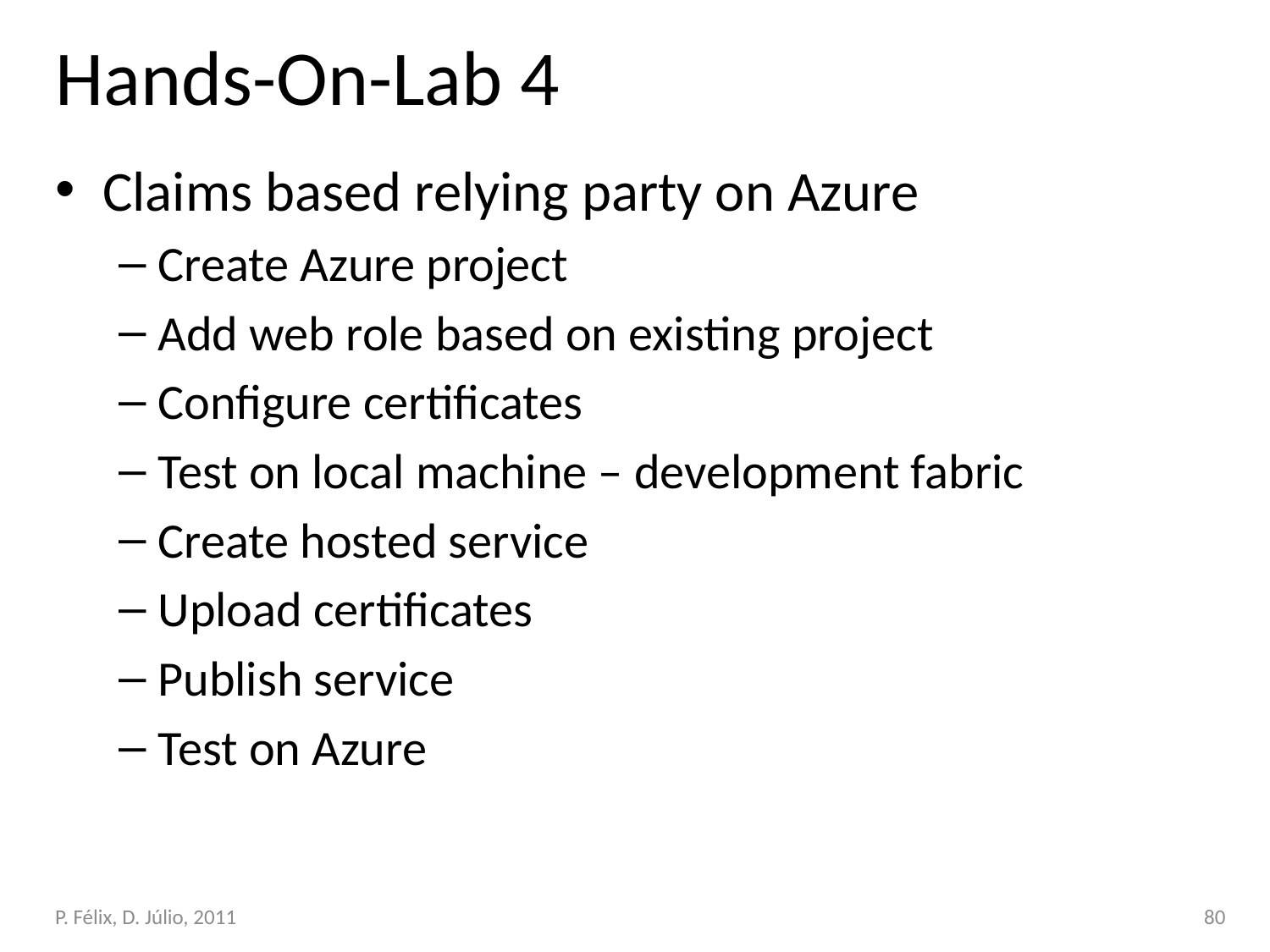

# Hands-On-Lab 4
Claims based relying party on Azure
Create Azure project
Add web role based on existing project
Configure certificates
Test on local machine – development fabric
Create hosted service
Upload certificates
Publish service
Test on Azure
P. Félix, D. Júlio, 2011
80